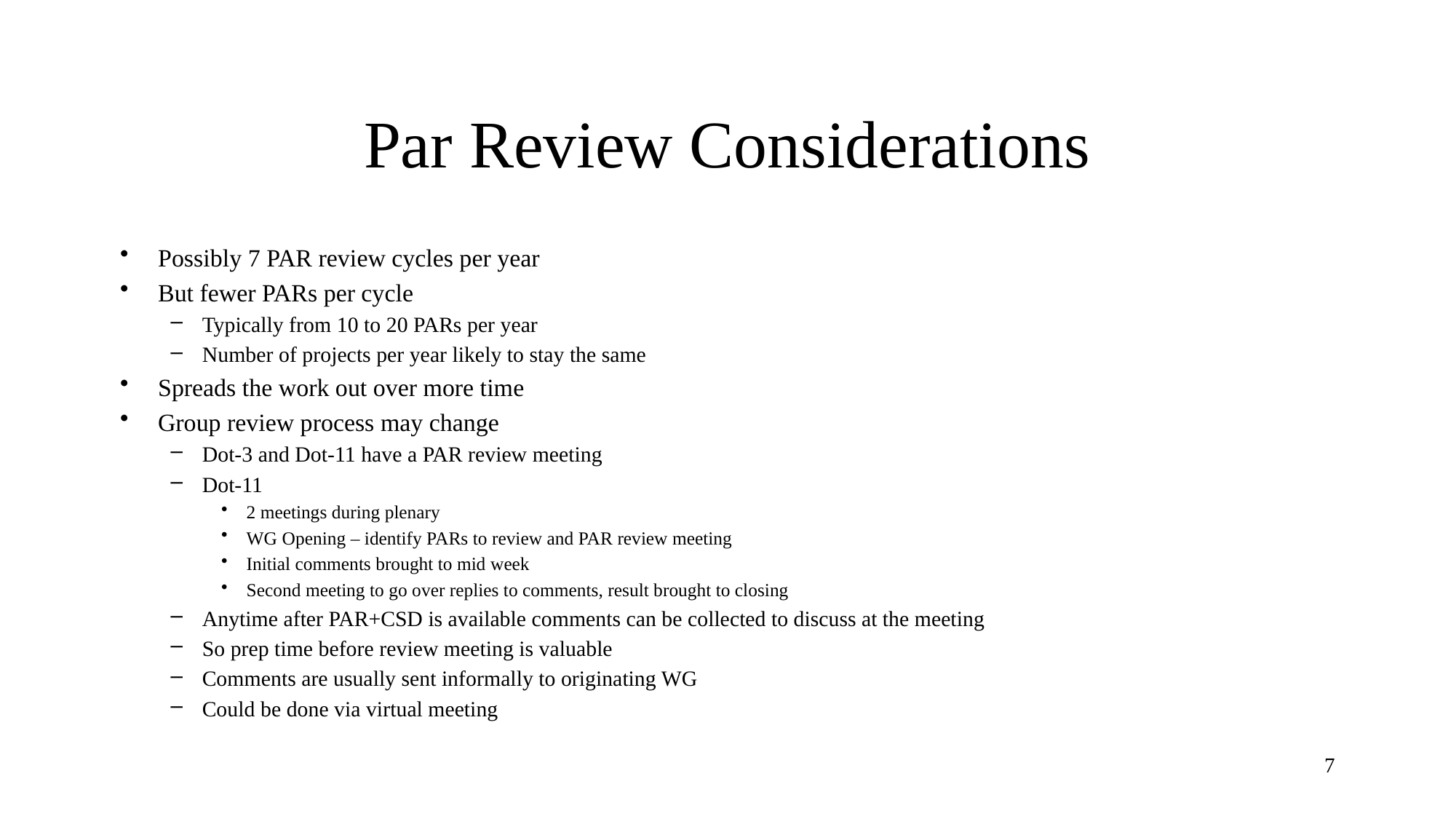

# Par Review Considerations
Possibly 7 PAR review cycles per year
But fewer PARs per cycle
Typically from 10 to 20 PARs per year
Number of projects per year likely to stay the same
Spreads the work out over more time
Group review process may change
Dot-3 and Dot-11 have a PAR review meeting
Dot-11
2 meetings during plenary
WG Opening – identify PARs to review and PAR review meeting
Initial comments brought to mid week
Second meeting to go over replies to comments, result brought to closing
Anytime after PAR+CSD is available comments can be collected to discuss at the meeting
So prep time before review meeting is valuable
Comments are usually sent informally to originating WG
Could be done via virtual meeting

7